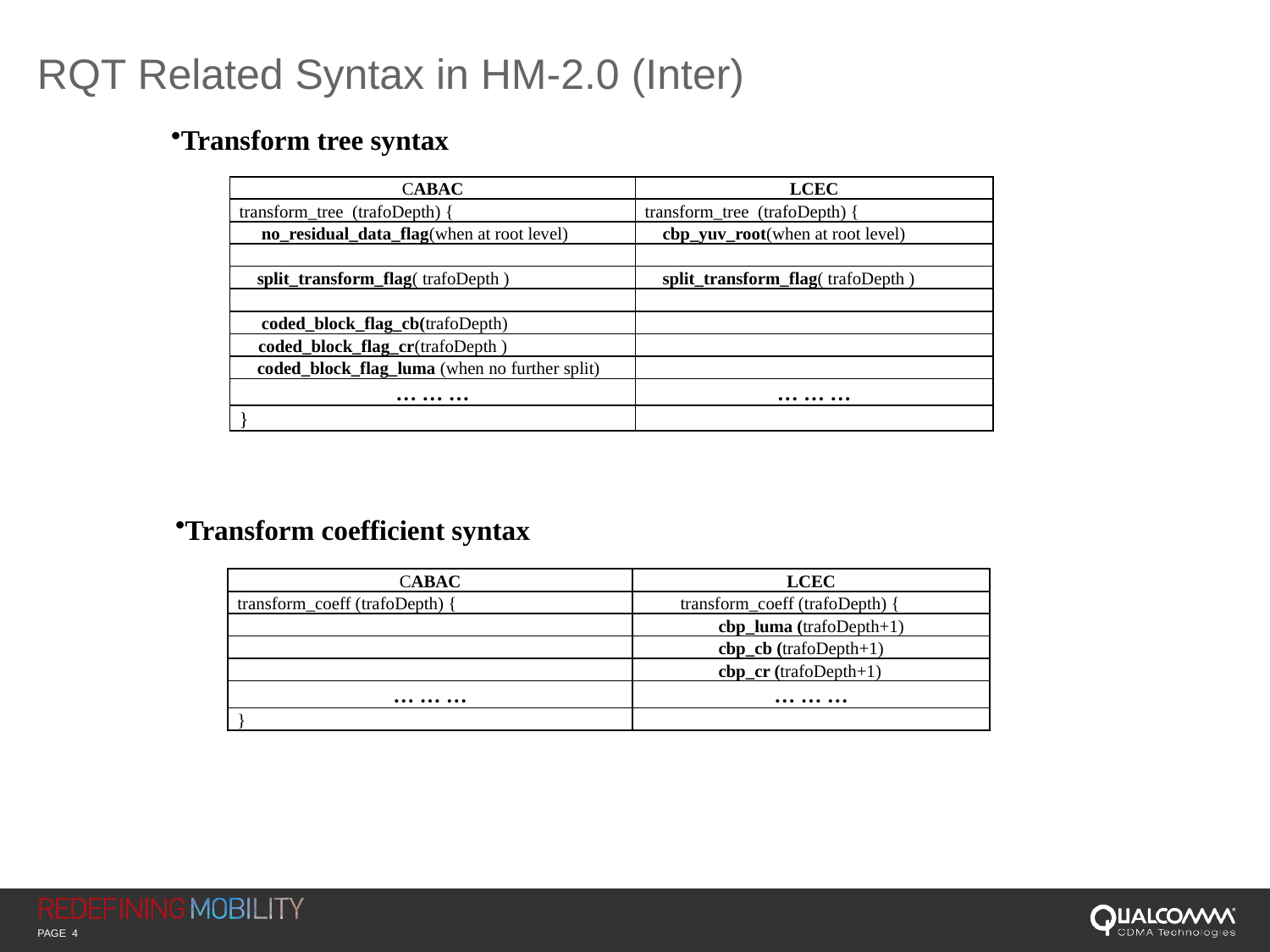

# RQT Related Syntax in HM-2.0 (Inter)
Transform tree syntax
| CABAC | LCEC |
| --- | --- |
| transform\_tree (trafoDepth) { | transform\_tree (trafoDepth) { |
| no\_residual\_data\_flag(when at root level) | cbp\_yuv\_root(when at root level) |
|  |  |
| split\_transform\_flag( trafoDepth ) | split\_transform\_flag( trafoDepth ) |
|  |  |
| coded\_block\_flag\_cb(trafoDepth) |  |
| coded\_block\_flag\_cr(trafoDepth ) |  |
| coded\_block\_flag\_luma (when no further split) |  |
| … … … | … … … |
| } |  |
Transform coefficient syntax
| CABAC | LCEC |
| --- | --- |
| transform\_coeff (trafoDepth) { | transform\_coeff (trafoDepth) { |
|  | cbp\_luma (trafoDepth+1) |
|  | cbp\_cb (trafoDepth+1) |
|  | cbp\_cr (trafoDepth+1) |
| … … … | … … … |
| } |  |